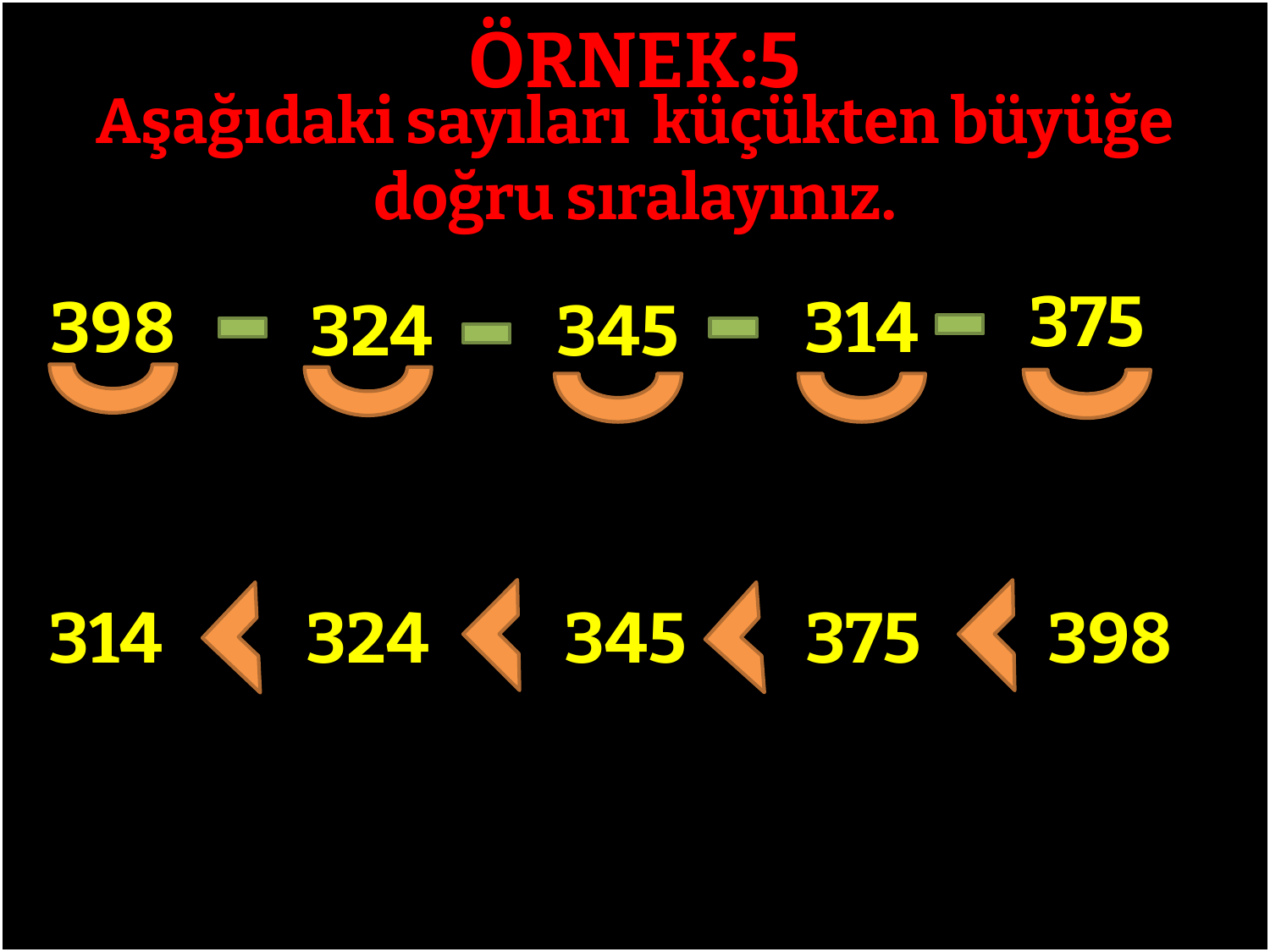

ÖRNEK:5
Aşağıdaki sayıları  küçükten büyüğe doğru sıralayınız.
375
398
314
324
345

#

314
324
398
345
375